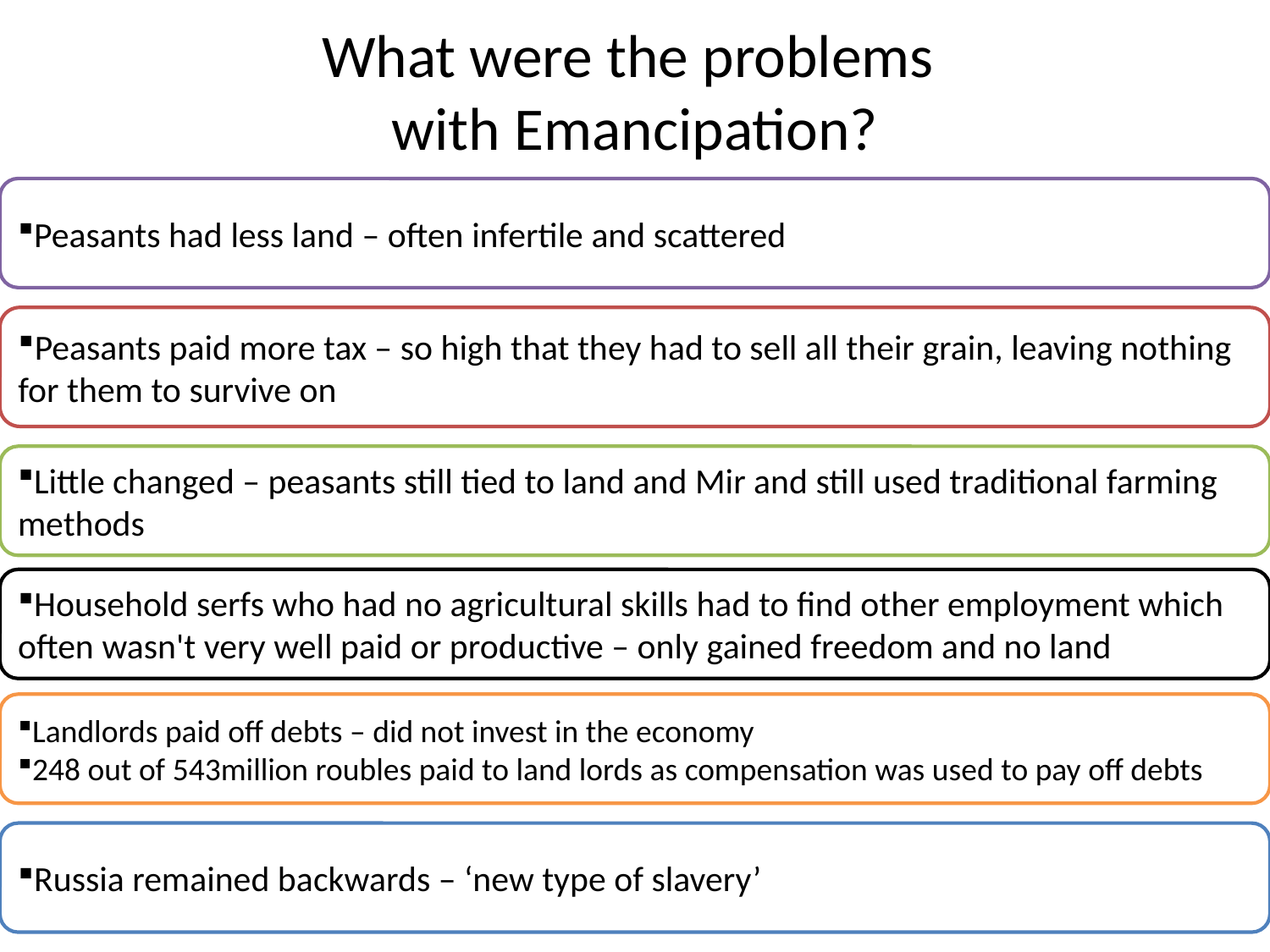

# What were the problems with Emancipation?
Peasants had less land – often infertile and scattered
Peasants paid more tax – so high that they had to sell all their grain, leaving nothing for them to survive on
Little changed – peasants still tied to land and Mir and still used traditional farming methods
Household serfs who had no agricultural skills had to find other employment which often wasn't very well paid or productive – only gained freedom and no land
Landlords paid off debts – did not invest in the economy
248 out of 543million roubles paid to land lords as compensation was used to pay off debts
Russia remained backwards – ‘new type of slavery’